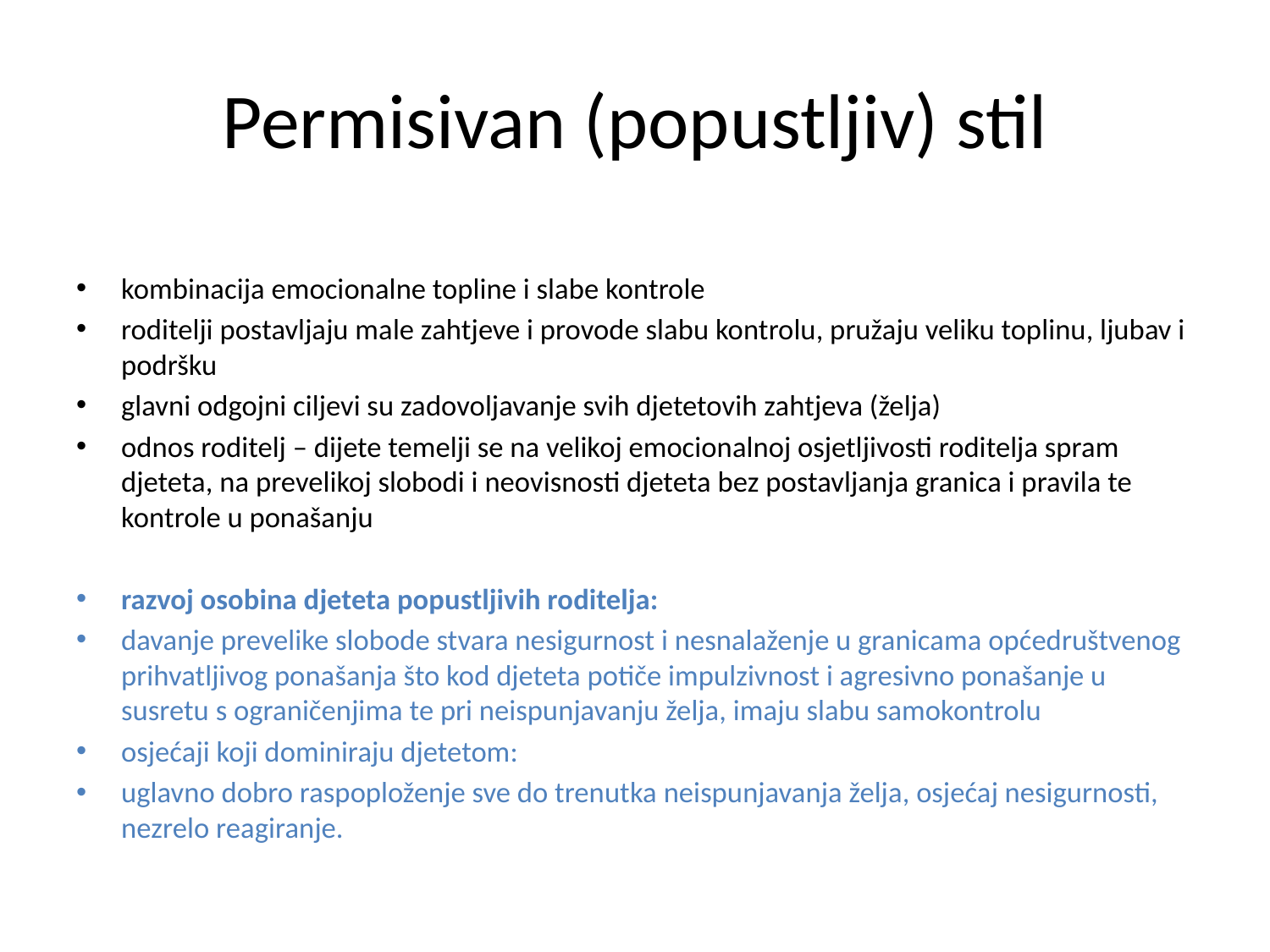

# Permisivan (popustljiv) stil

kombinacija emocionalne topline i slabe kontrole
roditelji postavljaju male zahtjeve i provode slabu kontrolu, pružaju veliku toplinu, ljubav i podršku
glavni odgojni ciljevi su zadovoljavanje svih djetetovih zahtjeva (želja)
odnos roditelj – dijete temelji se na velikoj emocionalnoj osjetljivosti roditelja spram djeteta, na prevelikoj slobodi i neovisnosti djeteta bez postavljanja granica i pravila te kontrole u ponašanju

razvoj osobina djeteta popustljivih roditelja:
davanje prevelike slobode stvara nesigurnost i nesnalaženje u granicama općedruštvenog prihvatljivog ponašanja što kod djeteta potiče impulzivnost i agresivno ponašanje u susretu s ograničenjima te pri neispunjavanju želja, imaju slabu samokontrolu
osjećaji koji dominiraju djetetom:
uglavno dobro raspoploženje sve do trenutka neispunjavanja želja, osjećaj nesigurnosti, nezrelo reagiranje.